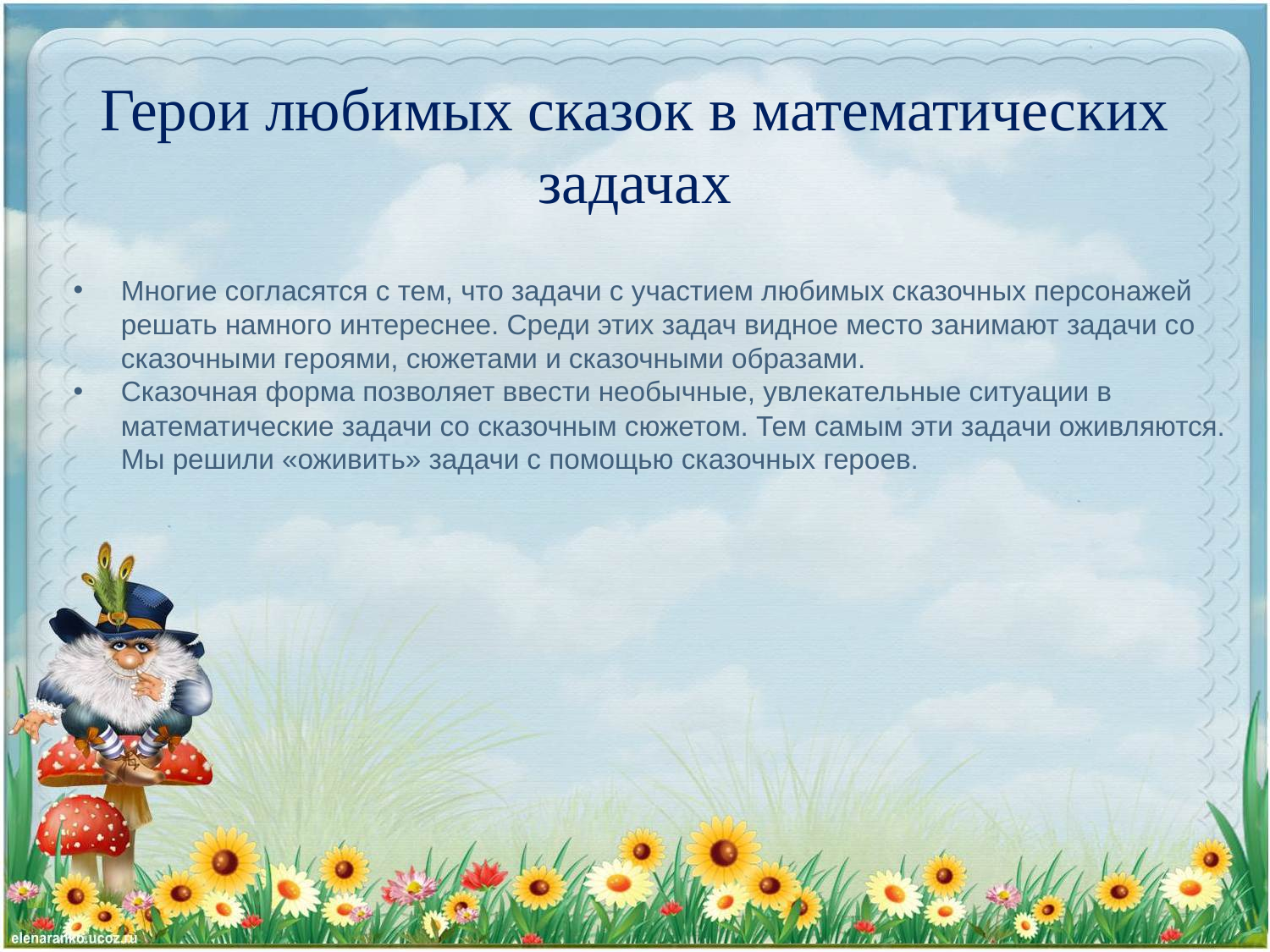

Герои любимых сказок в математических задачах
Многие согласятся с тем, что задачи с участием любимых сказочных персонажей решать намного интереснее. Среди этих задач видное место занимают задачи со сказочными героями, сюжетами и сказочными образами.
Сказочная форма позволяет ввести необычные, увлекательные ситуации в математические задачи со сказочным сюжетом. Тем самым эти задачи оживляются. Мы решили «оживить» задачи с помощью сказочных героев.